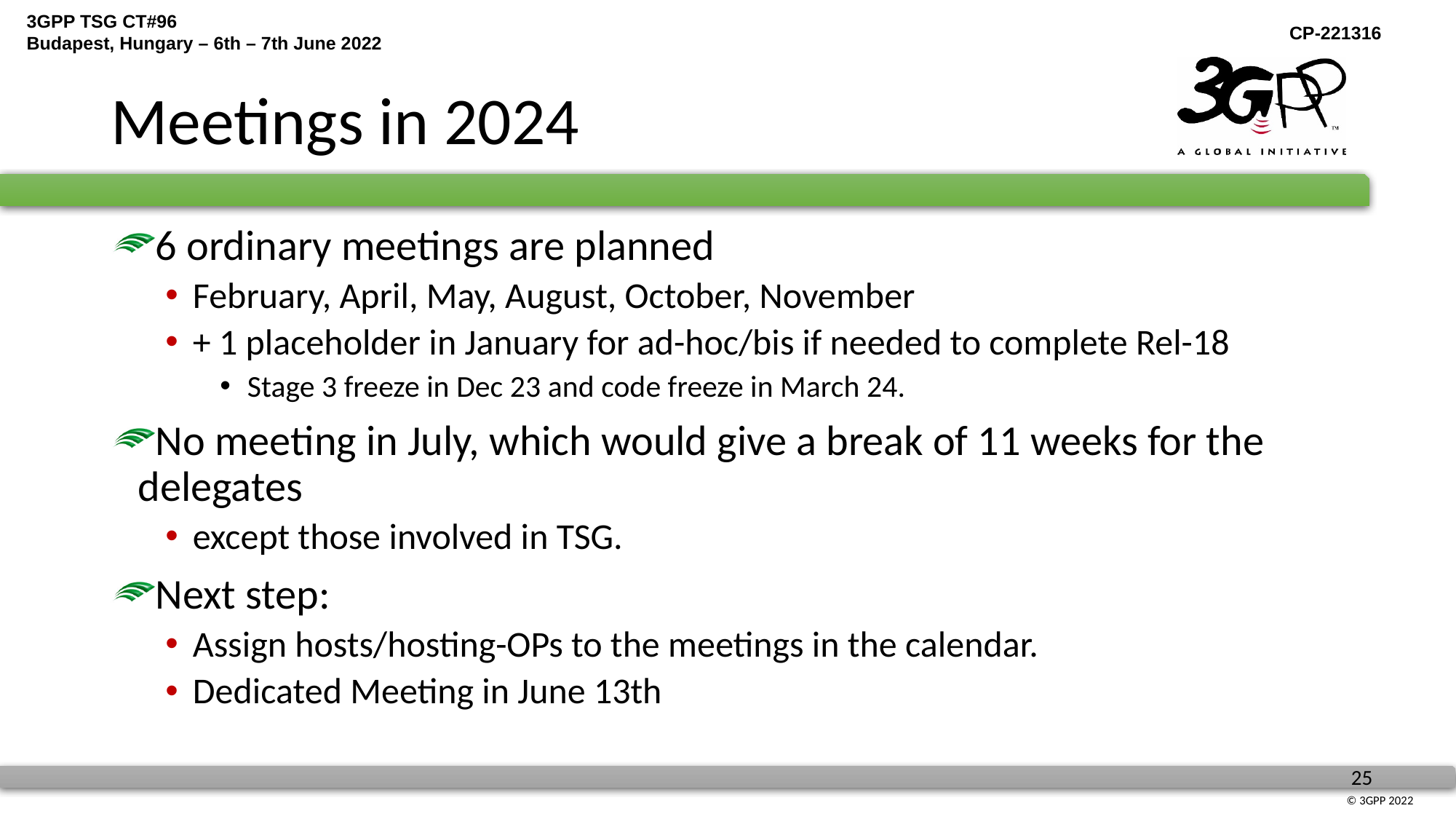

# Meetings in 2024
6 ordinary meetings are planned
February, April, May, August, October, November
+ 1 placeholder in January for ad-hoc/bis if needed to complete Rel-18
Stage 3 freeze in Dec 23 and code freeze in March 24.
No meeting in July, which would give a break of 11 weeks for the delegates
except those involved in TSG.
Next step:
Assign hosts/hosting-OPs to the meetings in the calendar.
Dedicated Meeting in June 13th